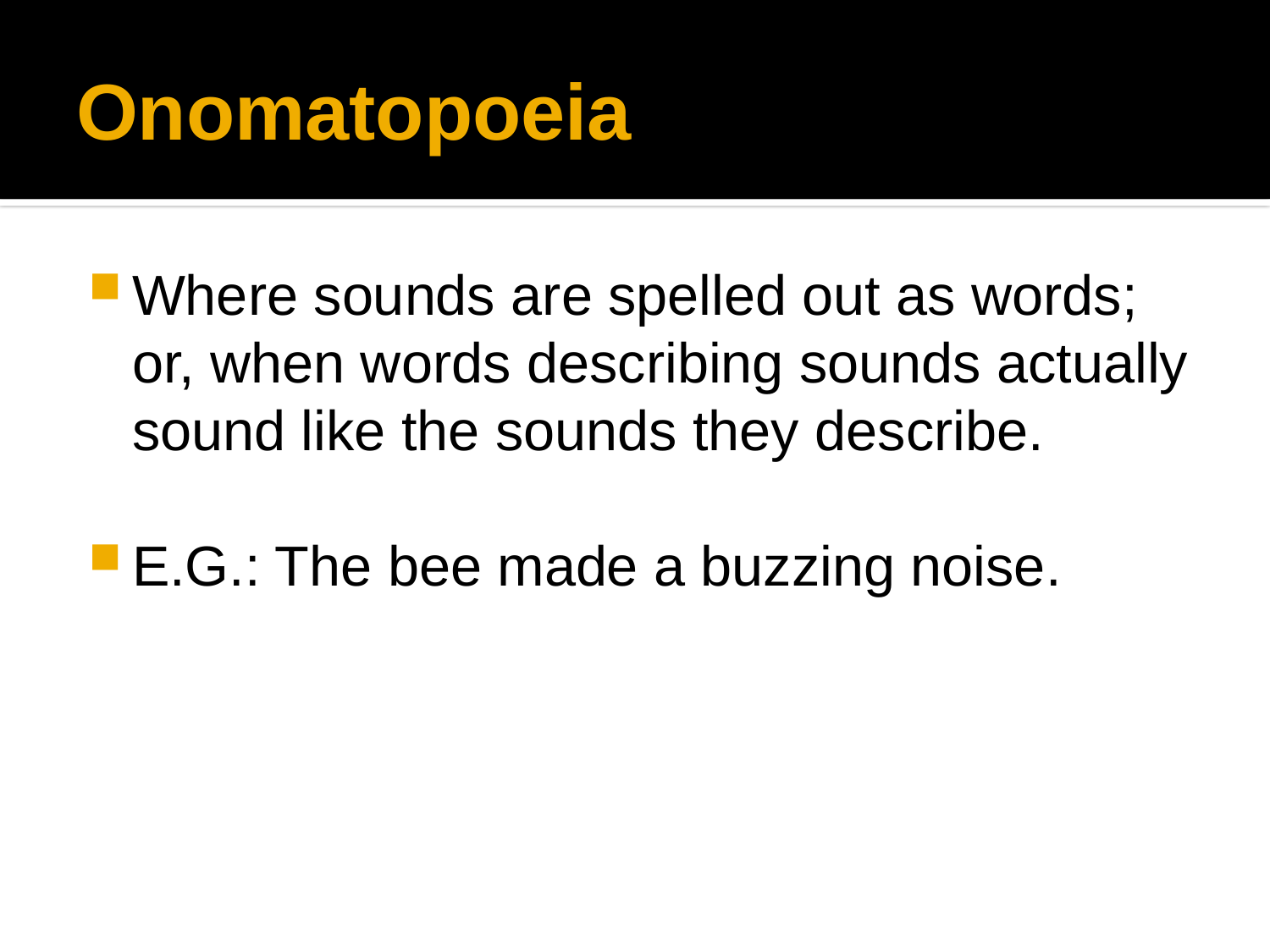

# Onomatopoeia
Where sounds are spelled out as words; or, when words describing sounds actually sound like the sounds they describe.

E.G.: The bee made a buzzing noise.